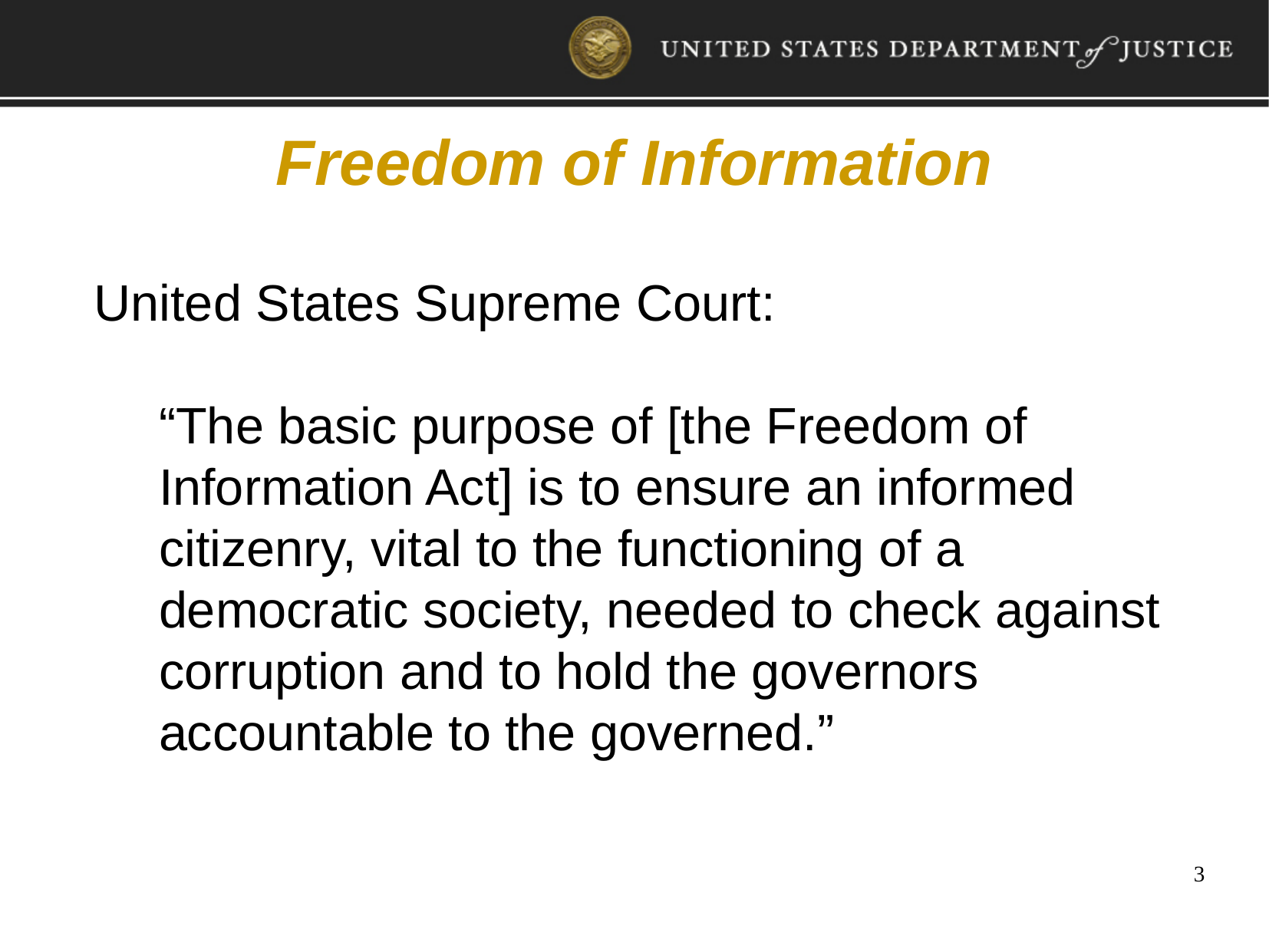

Freedom of Information
United States Supreme Court:

	“The basic purpose of [the Freedom of Information Act] is to ensure an informed citizenry, vital to the functioning of a democratic society, needed to check against corruption and to hold the governors accountable to the governed.”
3